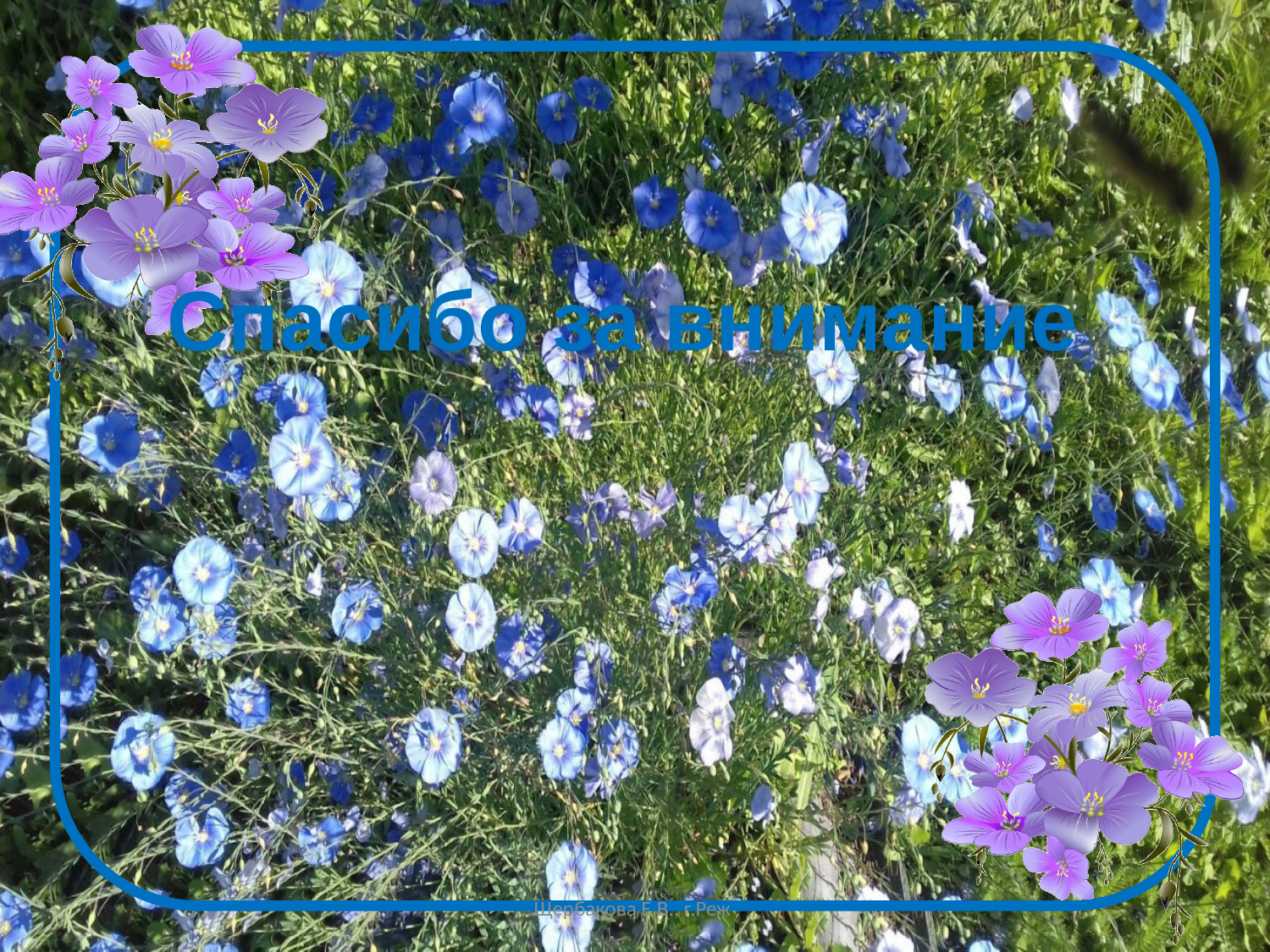

# Спасибо за внимание
Щербакова Е.В., г.Реж